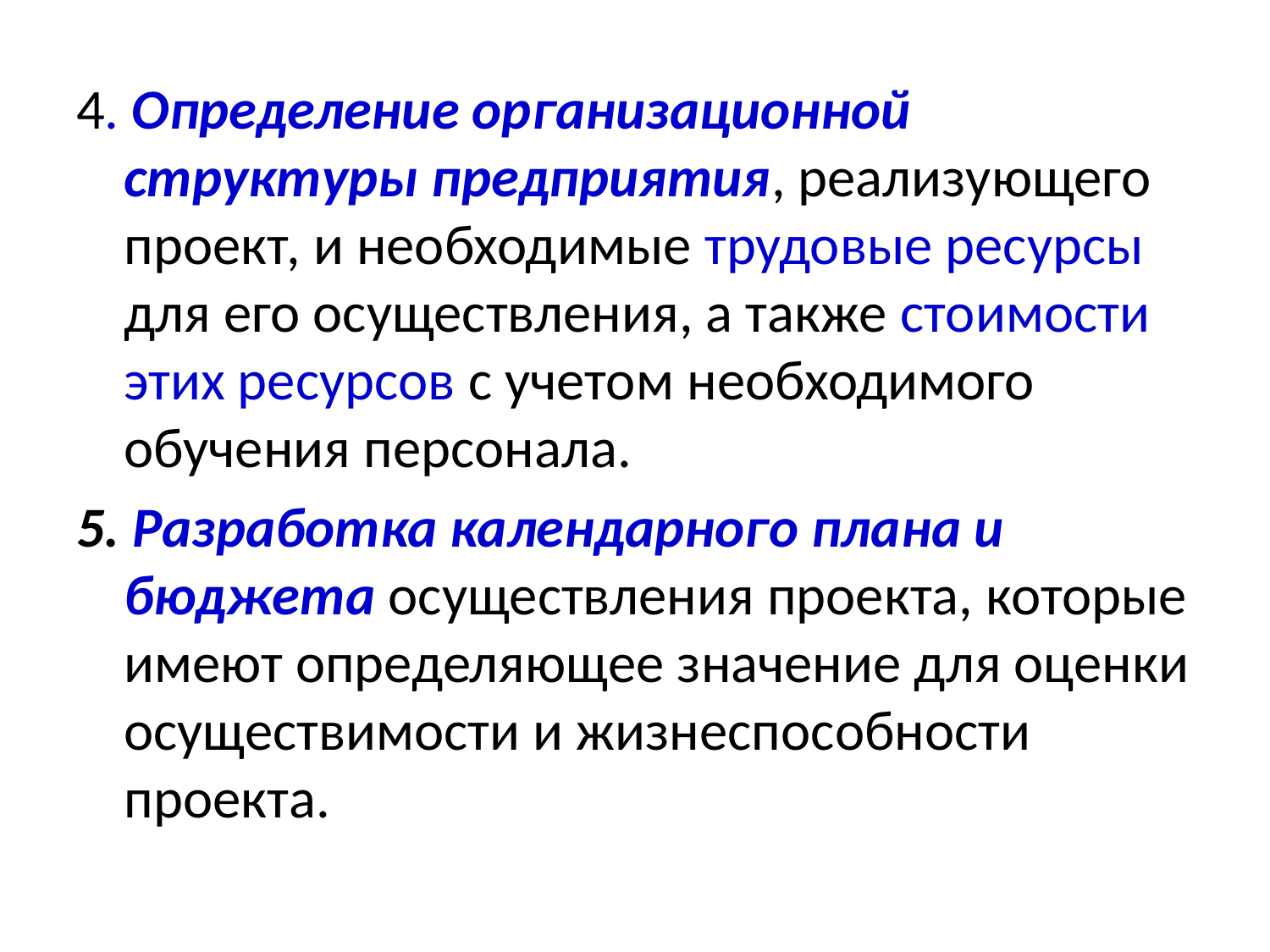

4. Определение организационной структуры предприятия, реализующего проект, и необходимые трудовые ресурсы для его осуществления, а также стоимости этих ресурсов с учетом необходимого обучения персонала.
5. Разработка календарного плана и бюджета осуществления проекта, которые имеют определяющее значение для оценки осуществимости и жизнеспособности проекта.